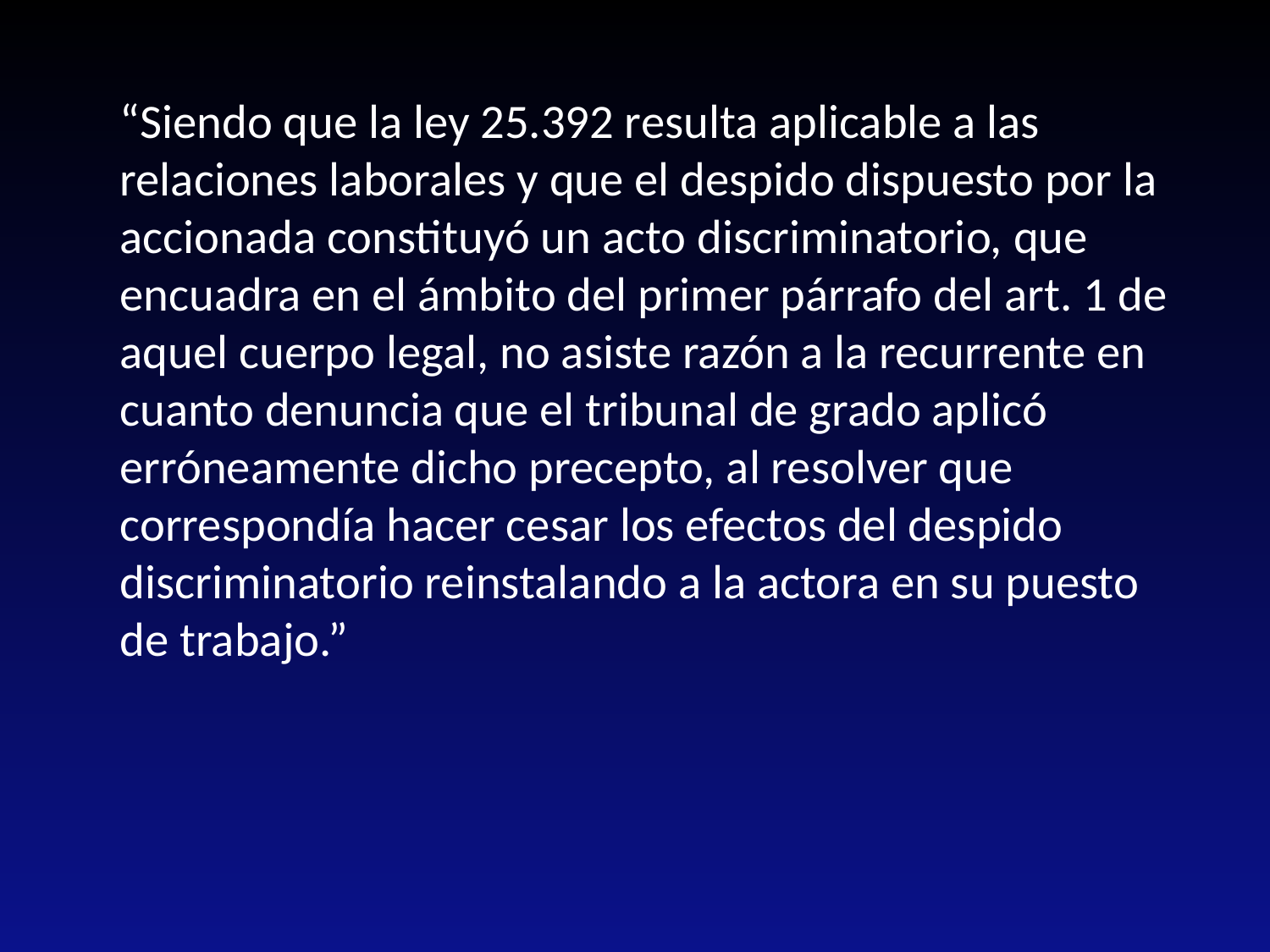

“Siendo que la ley 25.392 resulta aplicable a las relaciones laborales y que el despido dispuesto por la accionada constituyó un acto discriminatorio, que encuadra en el ámbito del primer párrafo del art. 1 de aquel cuerpo legal, no asiste razón a la recurrente en cuanto denuncia que el tribunal de grado aplicó erróneamente dicho precepto, al resolver que correspondía hacer cesar los efectos del despido discriminatorio reinstalando a la actora en su puesto de trabajo.”